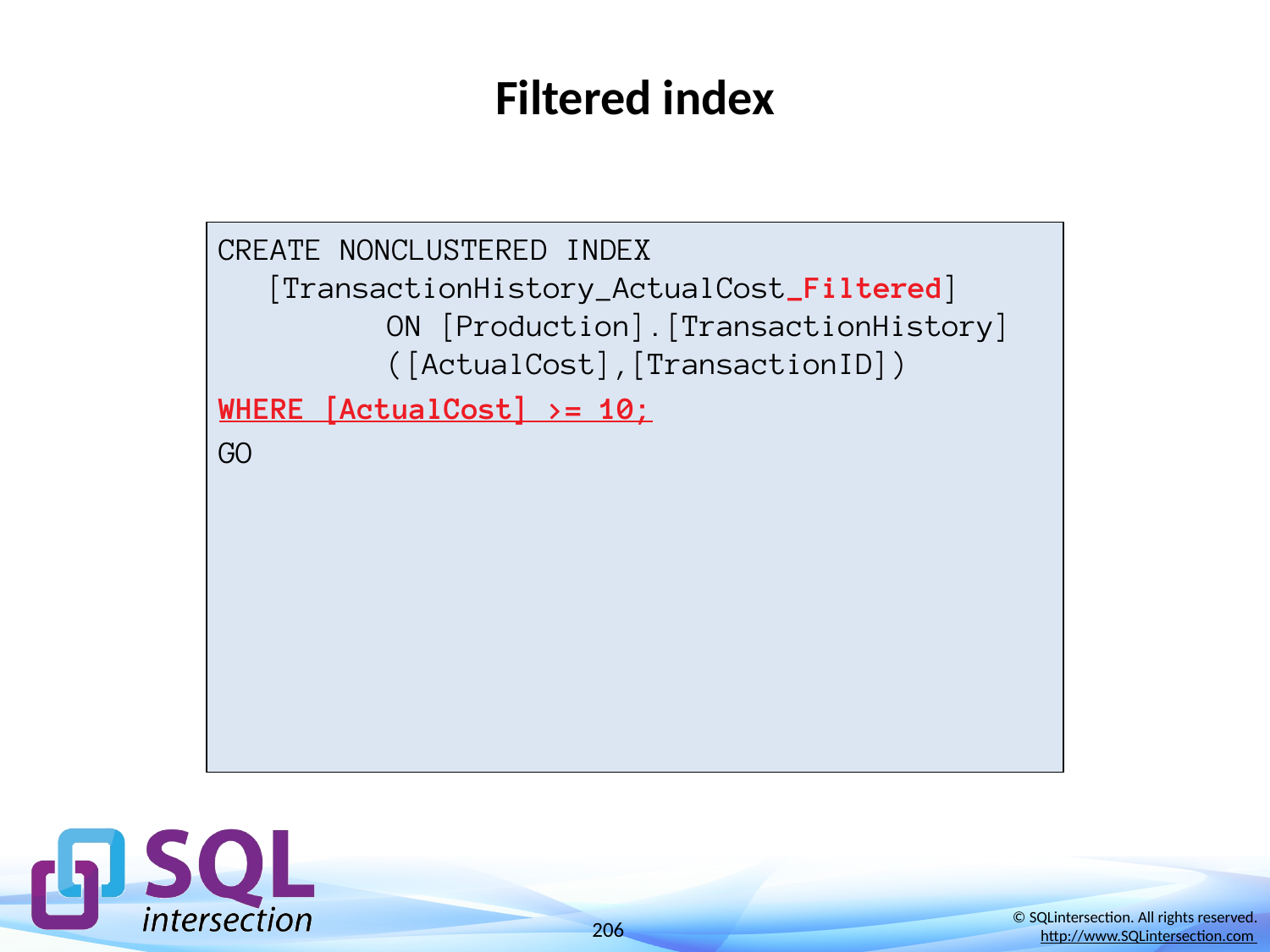

# Filtered index
CREATE NONCLUSTERED INDEX [TransactionHistory_ActualCost_Filtered]
       ON [Production].[TransactionHistory]
       ([ActualCost],[TransactionID])
WHERE [ActualCost] >= 10;
GO